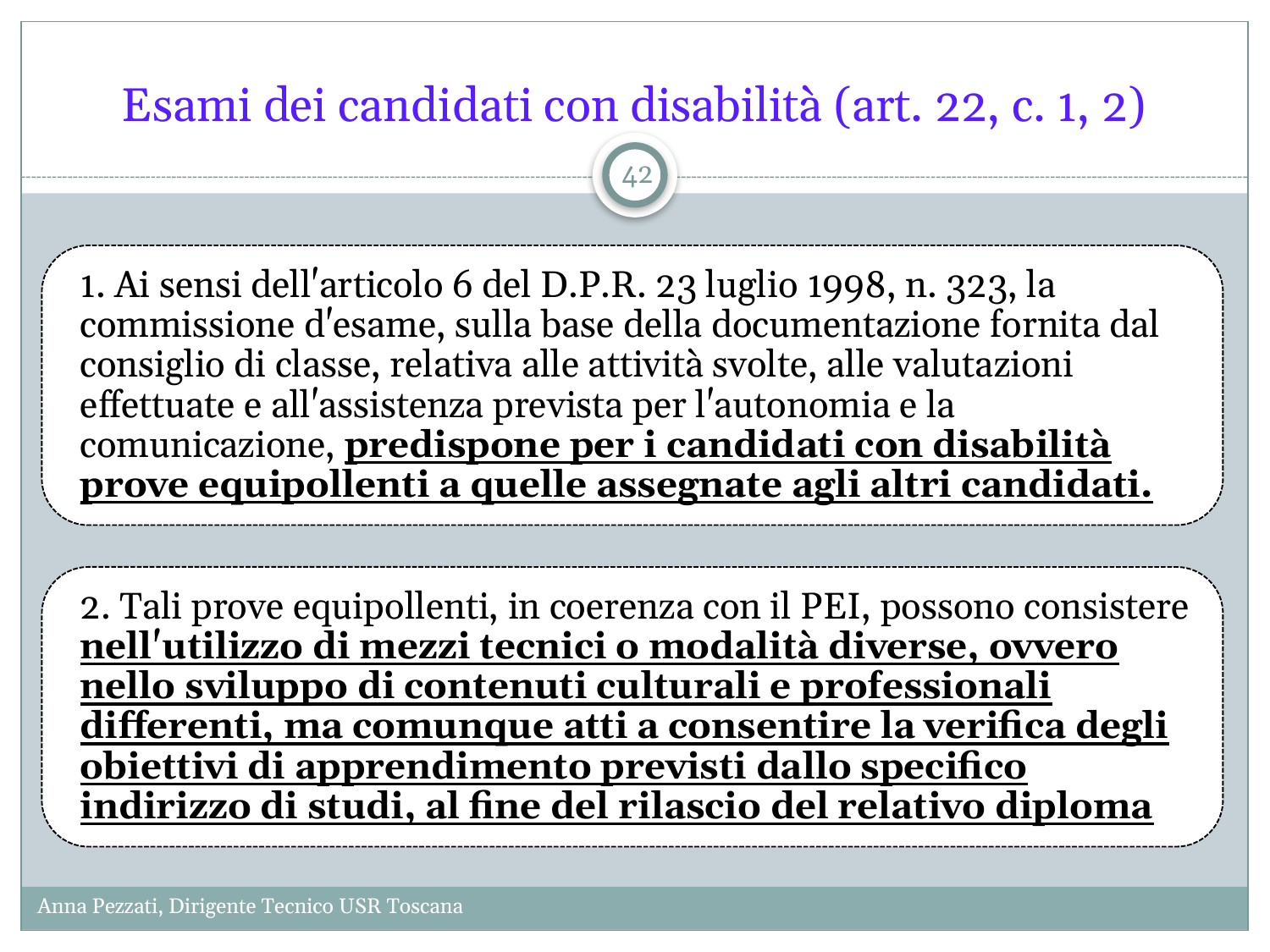

# Esami dei candidati con disabilità (art. 22, c. 1, 2)
42
1. Ai sensi dell'articolo 6 del D.P.R. 23 luglio 1998, n. 323, la commissione d'esame, sulla base della documentazione fornita dal consiglio di classe, relativa alle attività svolte, alle valutazioni effettuate e all'assistenza prevista per l'autonomia e la comunicazione, predispone per i candidati con disabilità prove equipollenti a quelle assegnate agli altri candidati.
2. Tali prove equipollenti, in coerenza con il PEI, possono consistere nell'utilizzo di mezzi tecnici o modalità diverse, ovvero nello sviluppo di contenuti culturali e professionali differenti, ma comunque atti a consentire la verifica degli obiettivi di apprendimento previsti dallo specifico indirizzo di studi, al fine del rilascio del relativo diploma
Anna Pezzati, Dirigente Tecnico USR Toscana